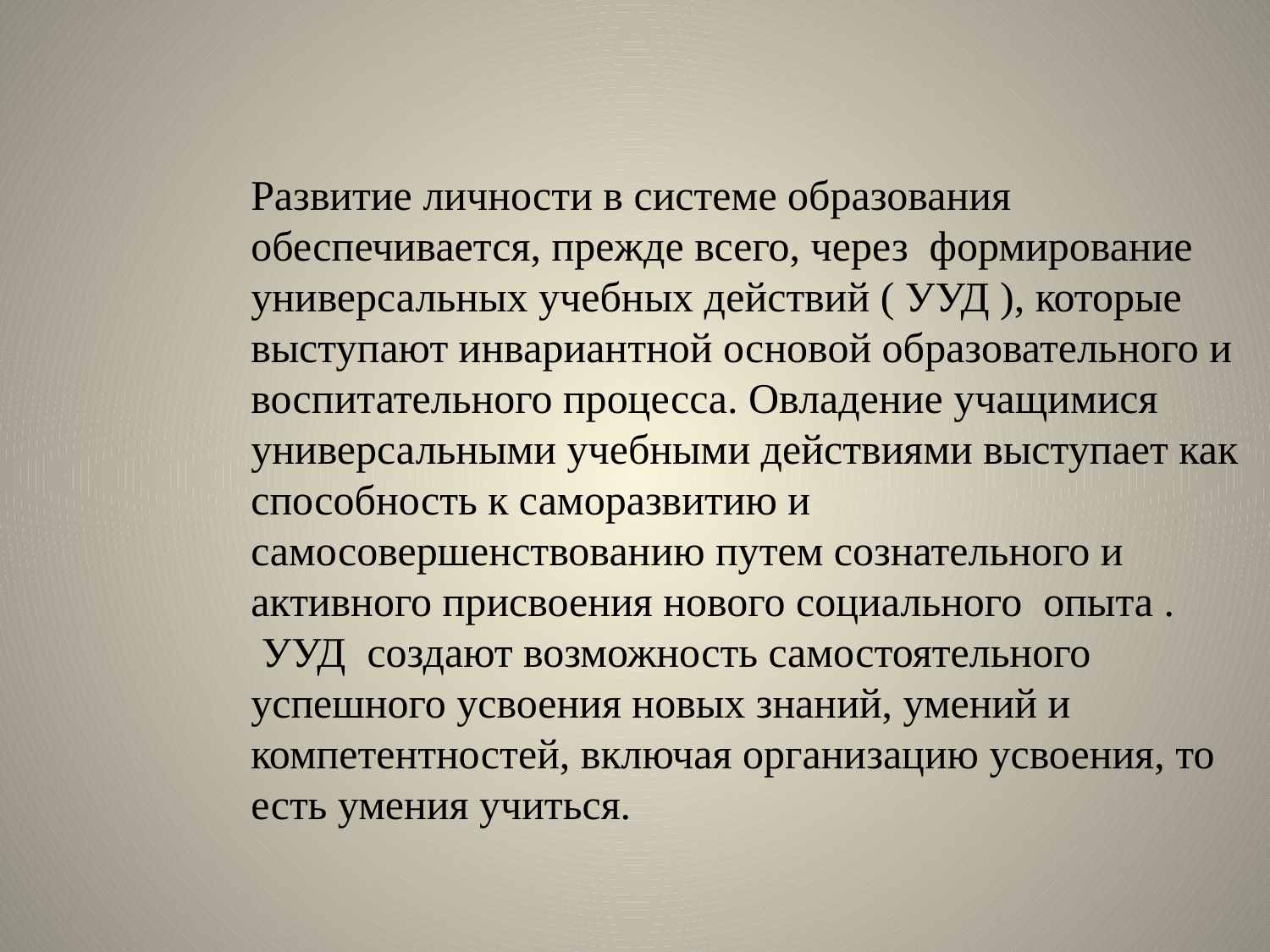

Развитие личности в системе образования обеспечивается, прежде всего, через  формирование  универсальных учебных действий ( УУД ), которые выступают инвариантной основой образовательного и воспитательного процесса. Овладение учащимися универсальными учебными действиями выступает как способность к саморазвитию и самосовершенствованию путем сознательного и активного присвоения нового социального  опыта .  УУД  создают возможность самостоятельного успешного усвоения новых знаний, умений и компетентностей, включая организацию усвоения, то есть умения учиться.